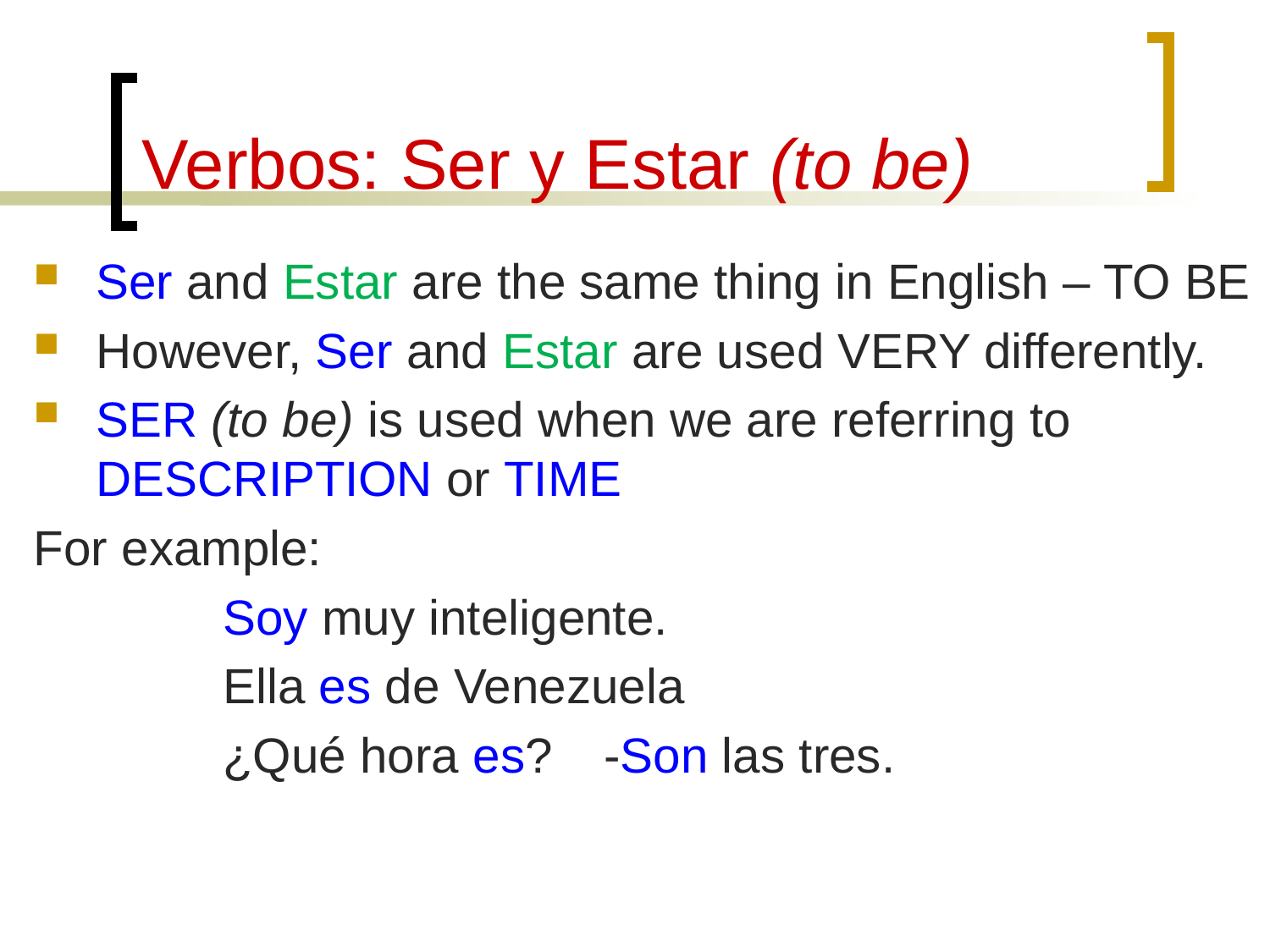

# Verbos: Ser y Estar (to be)
Ser and Estar are the same thing in English – TO BE
However, Ser and Estar are used VERY differently.
SER (to be) is used when we are referring to DESCRIPTION or TIME
For example:
		Soy muy inteligente.
		Ella es de Venezuela
		¿Qué hora es?	-Son las tres.